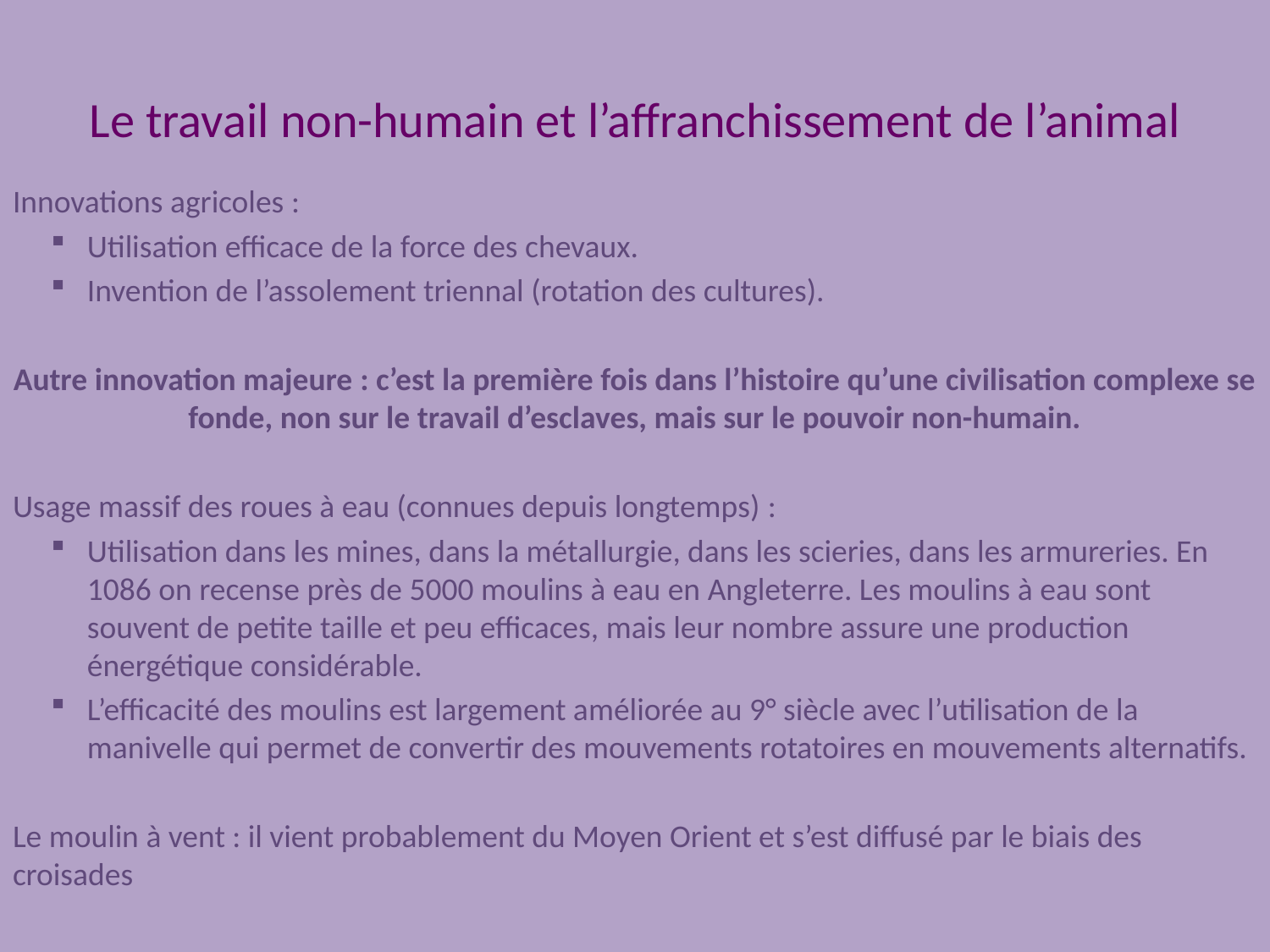

# Le travail non-humain et l’affranchissement de l’animal
Innovations agricoles :
Utilisation efficace de la force des chevaux.
Invention de l’assolement triennal (rotation des cultures).

Autre innovation majeure : c’est la première fois dans l’histoire qu’une civilisation complexe se fonde, non sur le travail d’esclaves, mais sur le pouvoir non-humain.

Usage massif des roues à eau (connues depuis longtemps) :
Utilisation dans les mines, dans la métallurgie, dans les scieries, dans les armureries. En 1086 on recense près de 5000 moulins à eau en Angleterre. Les moulins à eau sont souvent de petite taille et peu efficaces, mais leur nombre assure une production énergétique considérable.
L’efficacité des moulins est largement améliorée au 9° siècle avec l’utilisation de la manivelle qui permet de convertir des mouvements rotatoires en mouvements alternatifs.

Le moulin à vent : il vient probablement du Moyen Orient et s’est diffusé par le biais des croisades